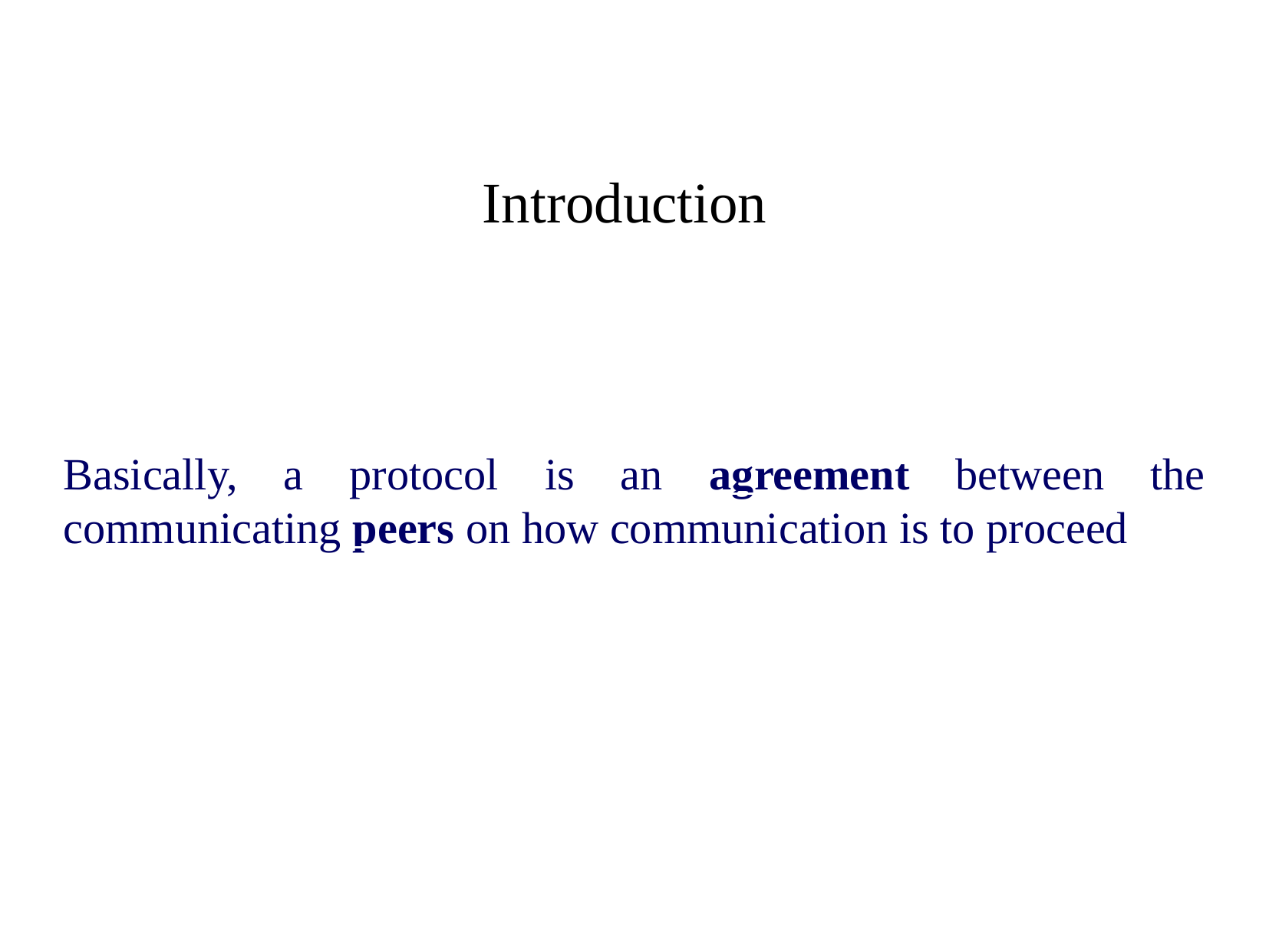

Introduction
Basically, a protocol is an agreement between the communicating peers on how communication is to proceed